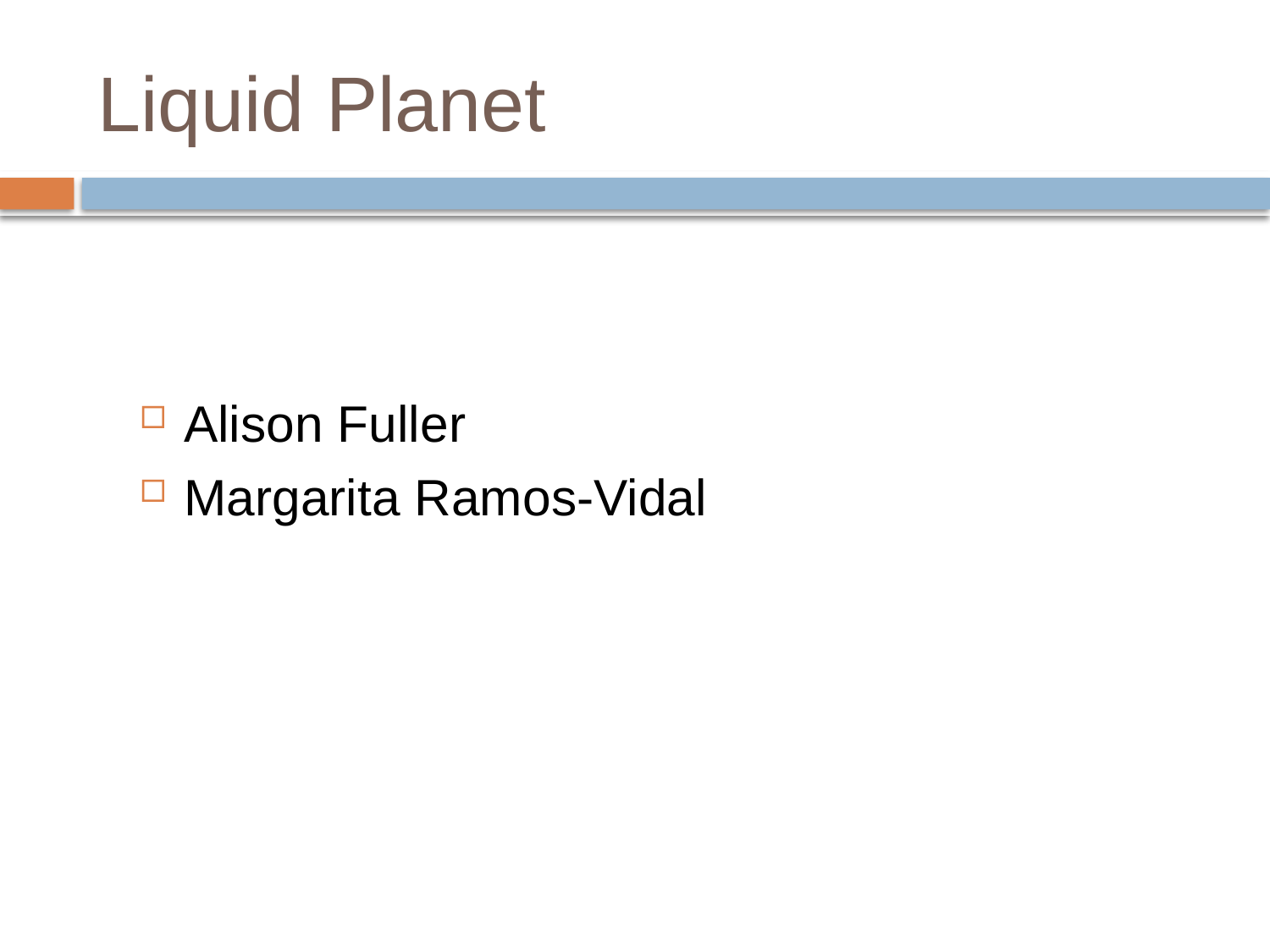

# Liquid Planet
Alison Fuller
Margarita Ramos-Vidal